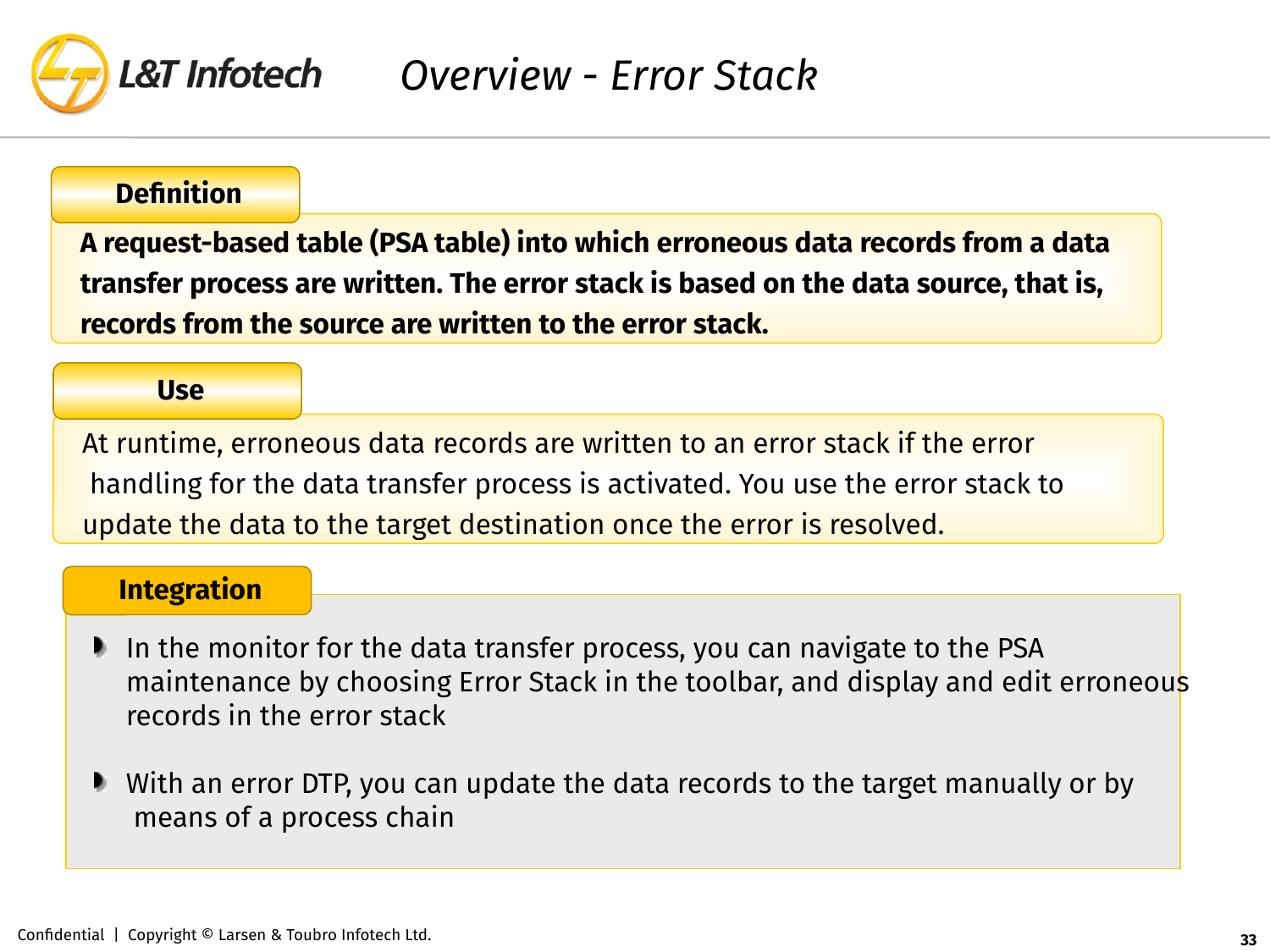

# Overview - Error Stack
 Definition
A request-based table (PSA table) into which erroneous data records from a data
transfer process are written. The error stack is based on the data source, that is,
records from the source are written to the error stack.
 Use
At runtime, erroneous data records are written to an error stack if the error
 handling for the data transfer process is activated. You use the error stack to
update the data to the target destination once the error is resolved.
 Integration
In the monitor for the data transfer process, you can navigate to the PSA
maintenance by choosing Error Stack in the toolbar, and display and edit erroneous
records in the error stack

With an error DTP, you can update the data records to the target manually or by
 means of a process chain
Confidential  |  Copyright © Larsen & Toubro Infotech Ltd.
33